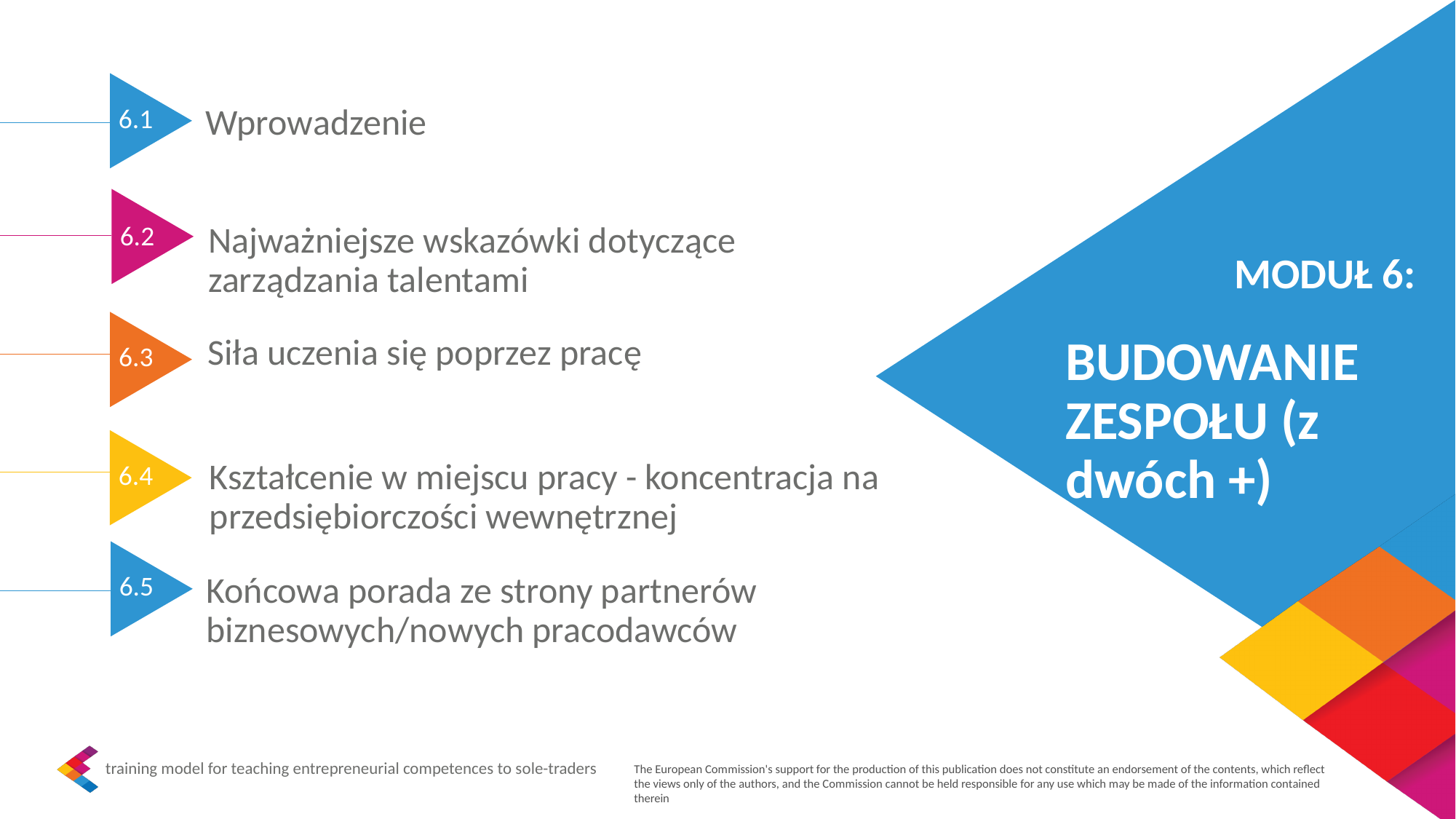

Wprowadzenie
6.1

Najważniejsze wskazówki dotyczące zarządzania talentami
6.2
MODUŁ 6:

BUDOWANIE ZESPOŁU (z dwóch +)

Siła uczenia się poprzez pracę
6.3

Kształcenie w miejscu pracy - koncentracja na przedsiębiorczości wewnętrznej
6.4

Końcowa porada ze strony partnerów biznesowych/nowych pracodawców
6.5
The European Commission's support for the production of this publication does not constitute an endorsement of the contents, which reflect the views only of the authors, and the Commission cannot be held responsible for any use which may be made of the information contained therein